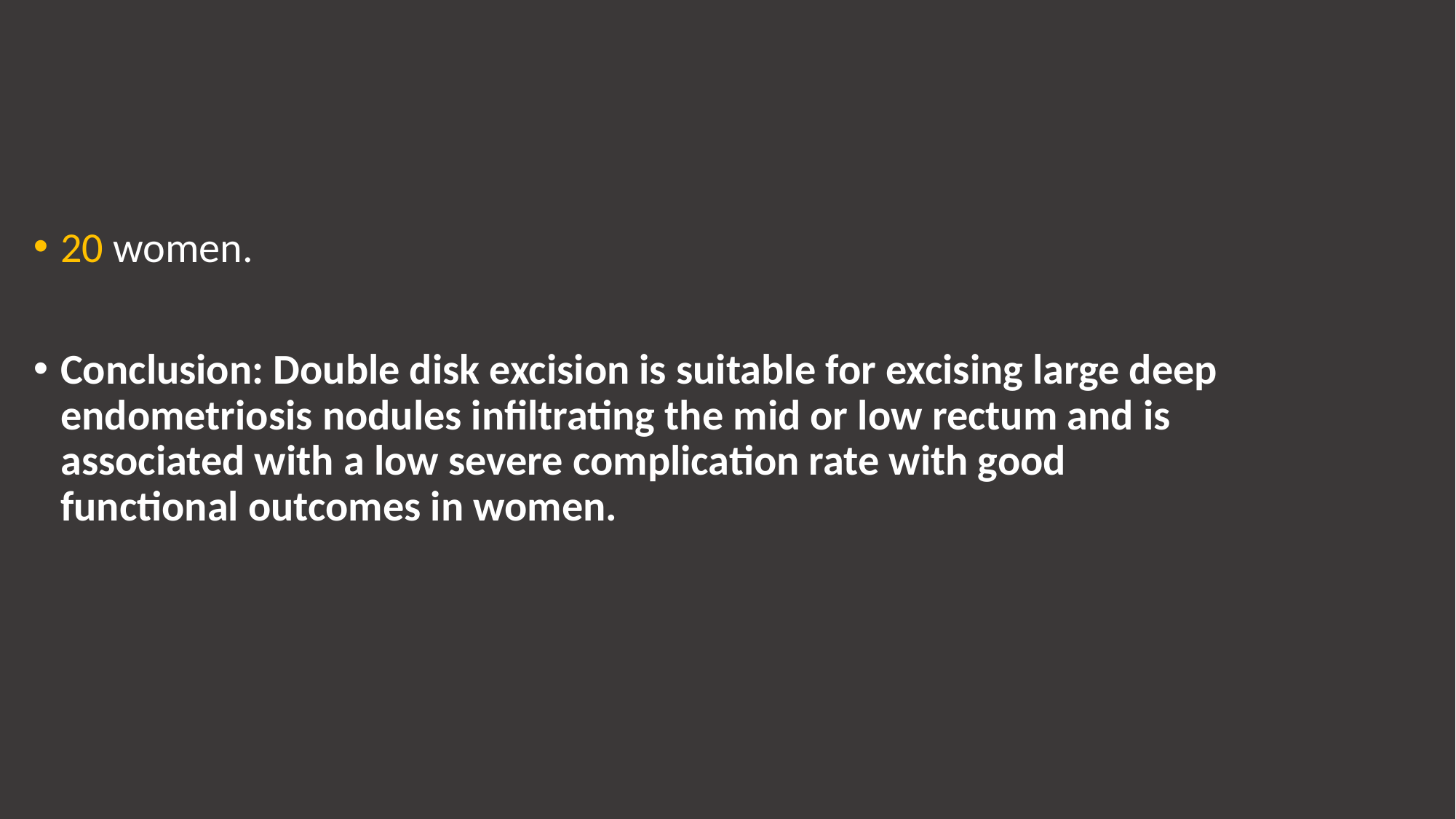

20 women.

Conclusion: Double disk excision is suitable for excising large deep endometriosis nodules infiltrating the mid or low rectum and is associated with a low severe complication rate with good functional outcomes in women.